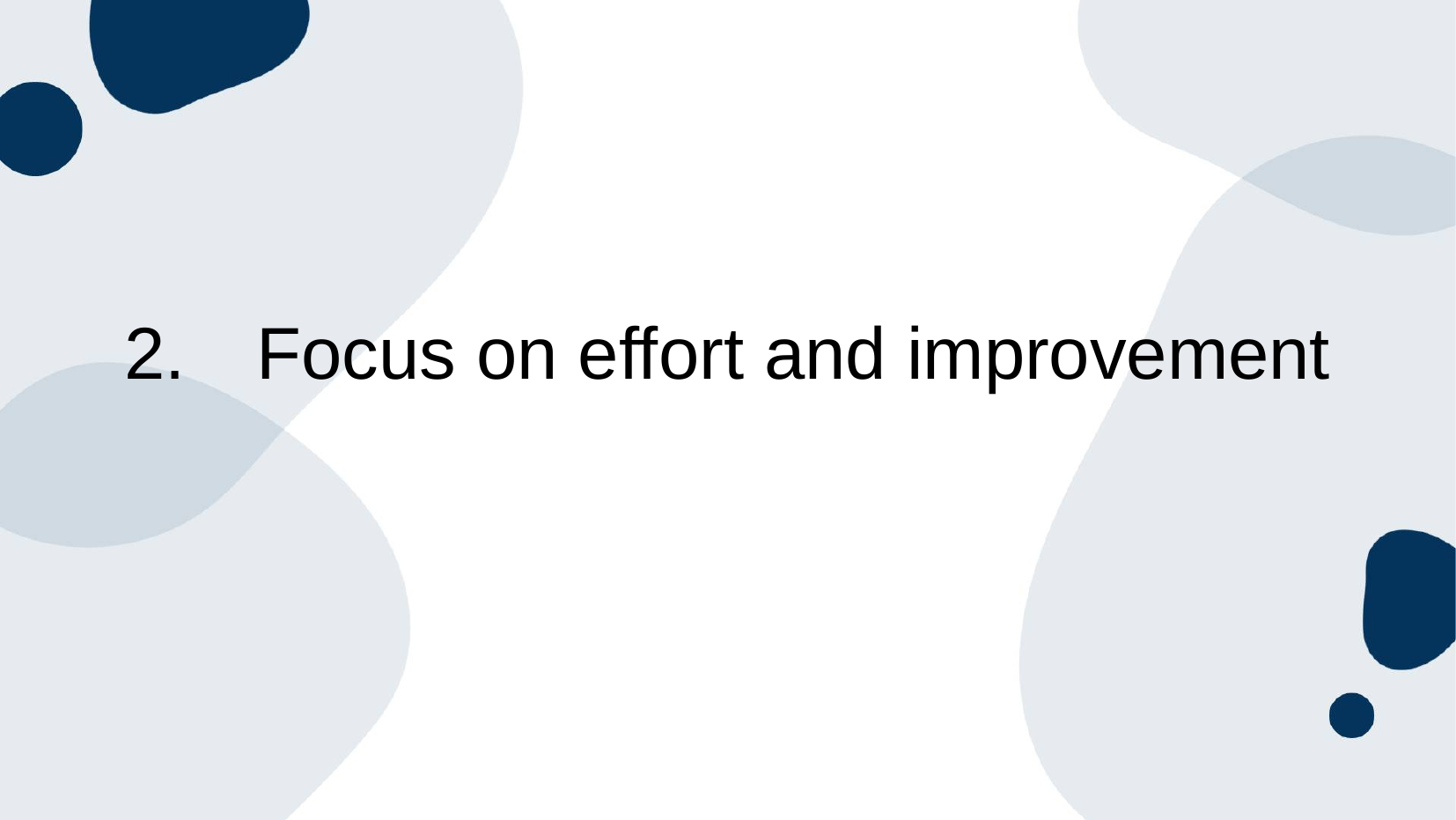

# 2.	Focus on effort and improvement